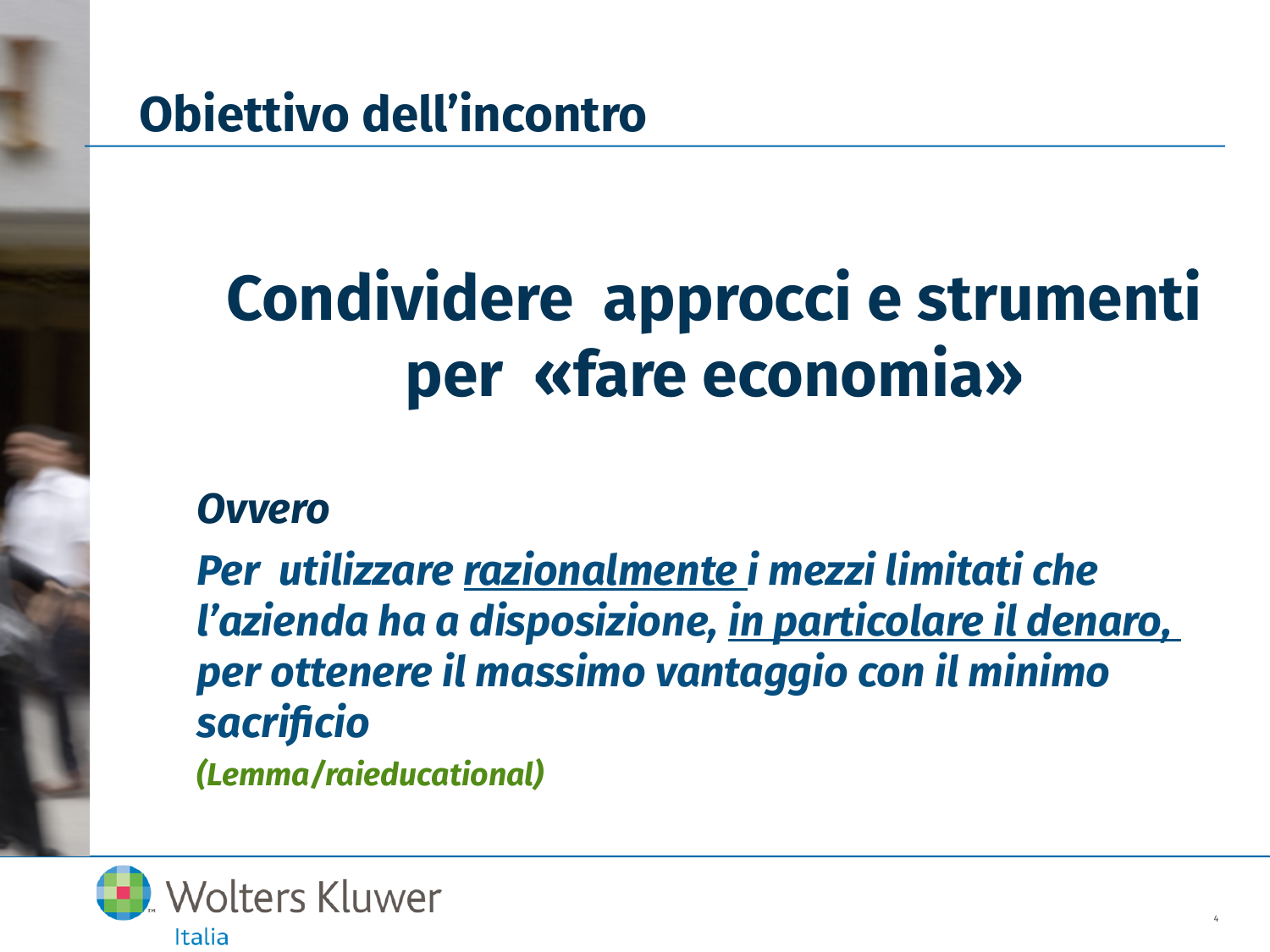

# Obiettivo dell’incontro

Condividere  approcci e strumenti per  «fare economia»

Ovvero
Per  utilizzare razionalmente i mezzi limitati che l’azienda ha a disposizione, in particolare il denaro,   per ottenere il massimo vantaggio con il minimo sacrificio
(Lemma/raieducational)

4